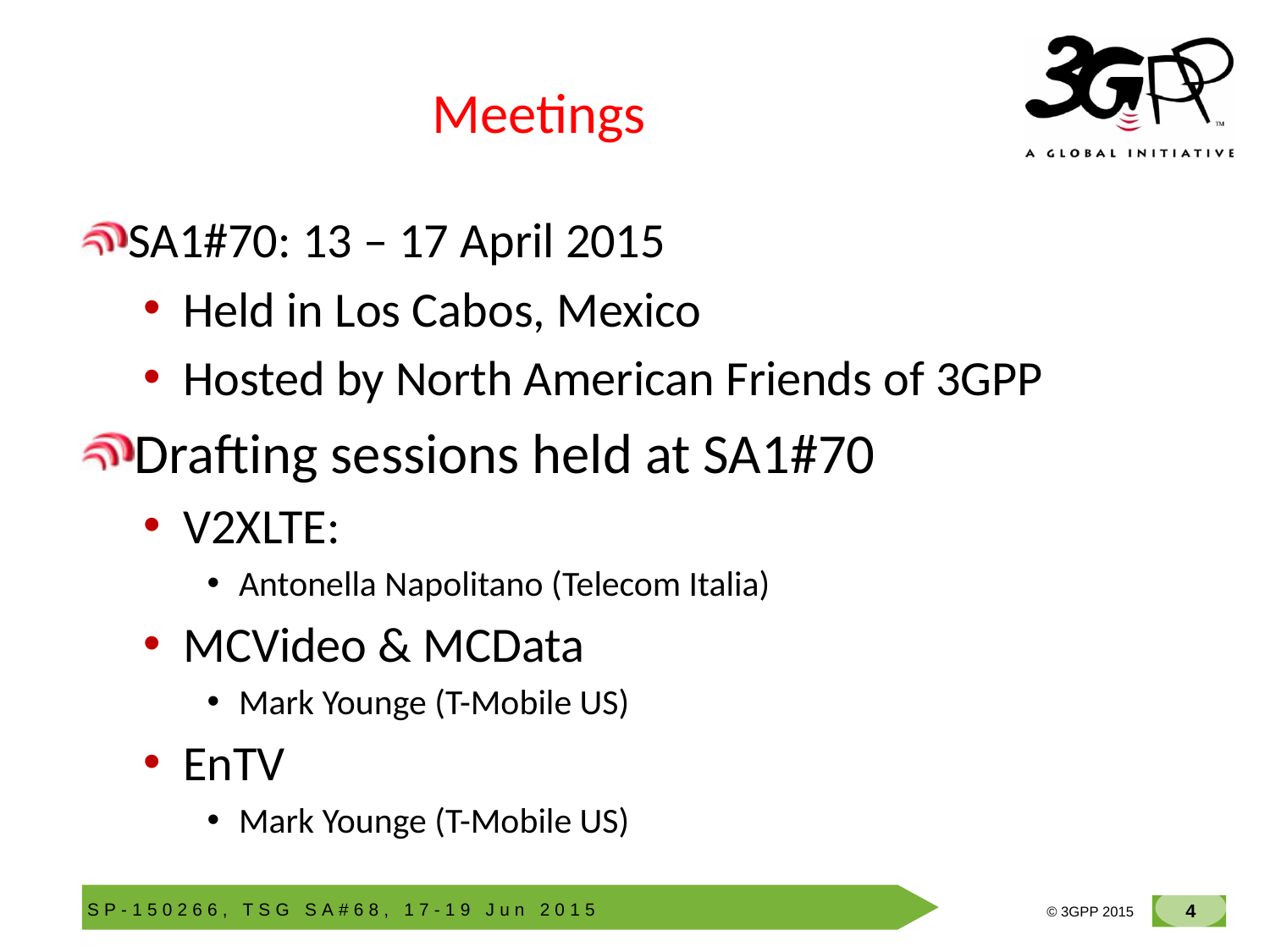

# Meetings
SA1#70: 13 – 17 April 2015
Held in Los Cabos, Mexico
Hosted by North American Friends of 3GPP
Drafting sessions held at SA1#70
V2XLTE:
Antonella Napolitano (Telecom Italia)
MCVideo & MCData
Mark Younge (T-Mobile US)
EnTV
Mark Younge (T-Mobile US)